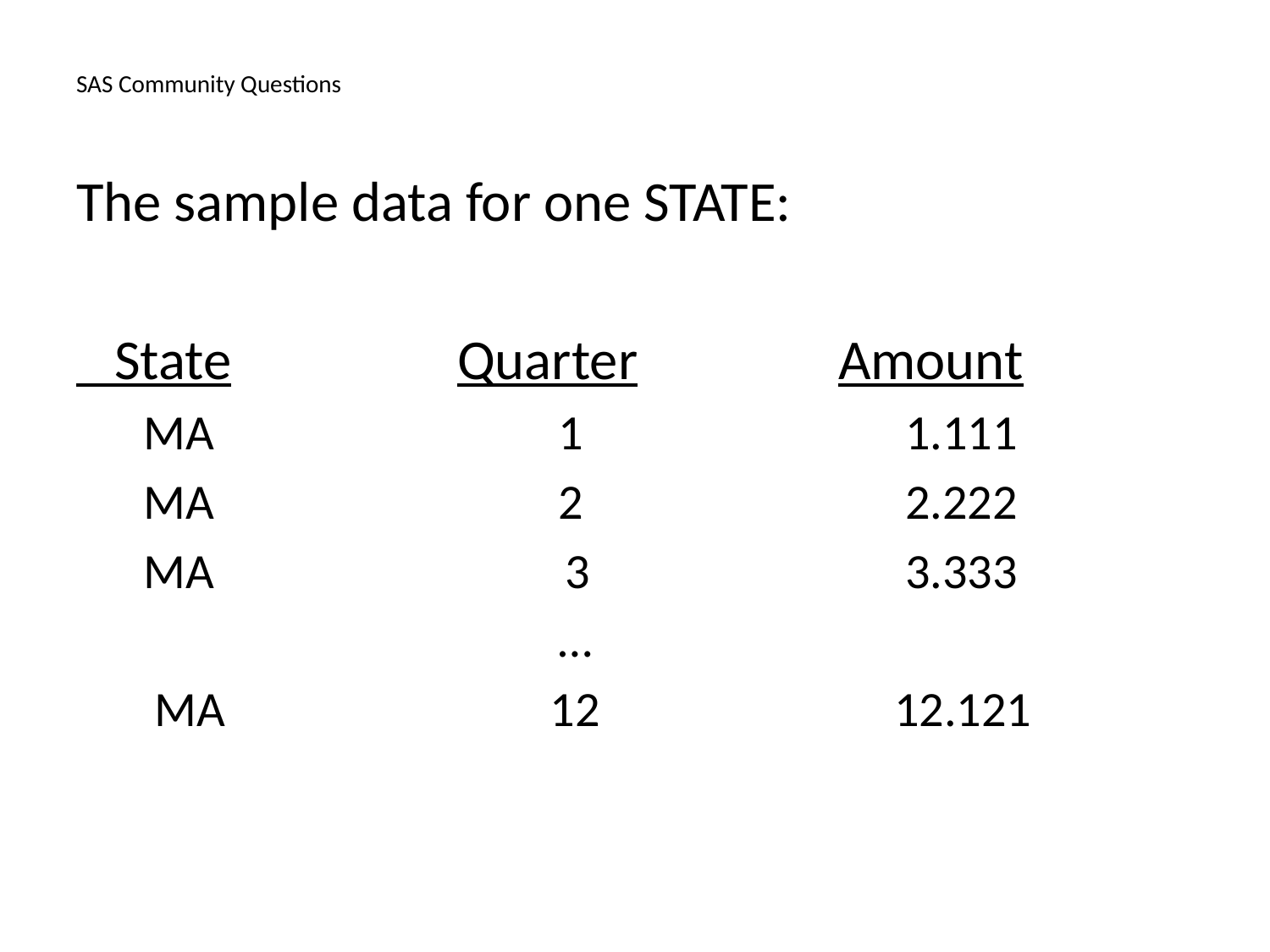

# SAS Community Questions
The sample data for one STATE:

   State		Quarter		Amount
      MA		         1			      1.111
      MA		         2			      2.222
      MA	                     3		      3.333
                                           …
       MA                             12		     12.121